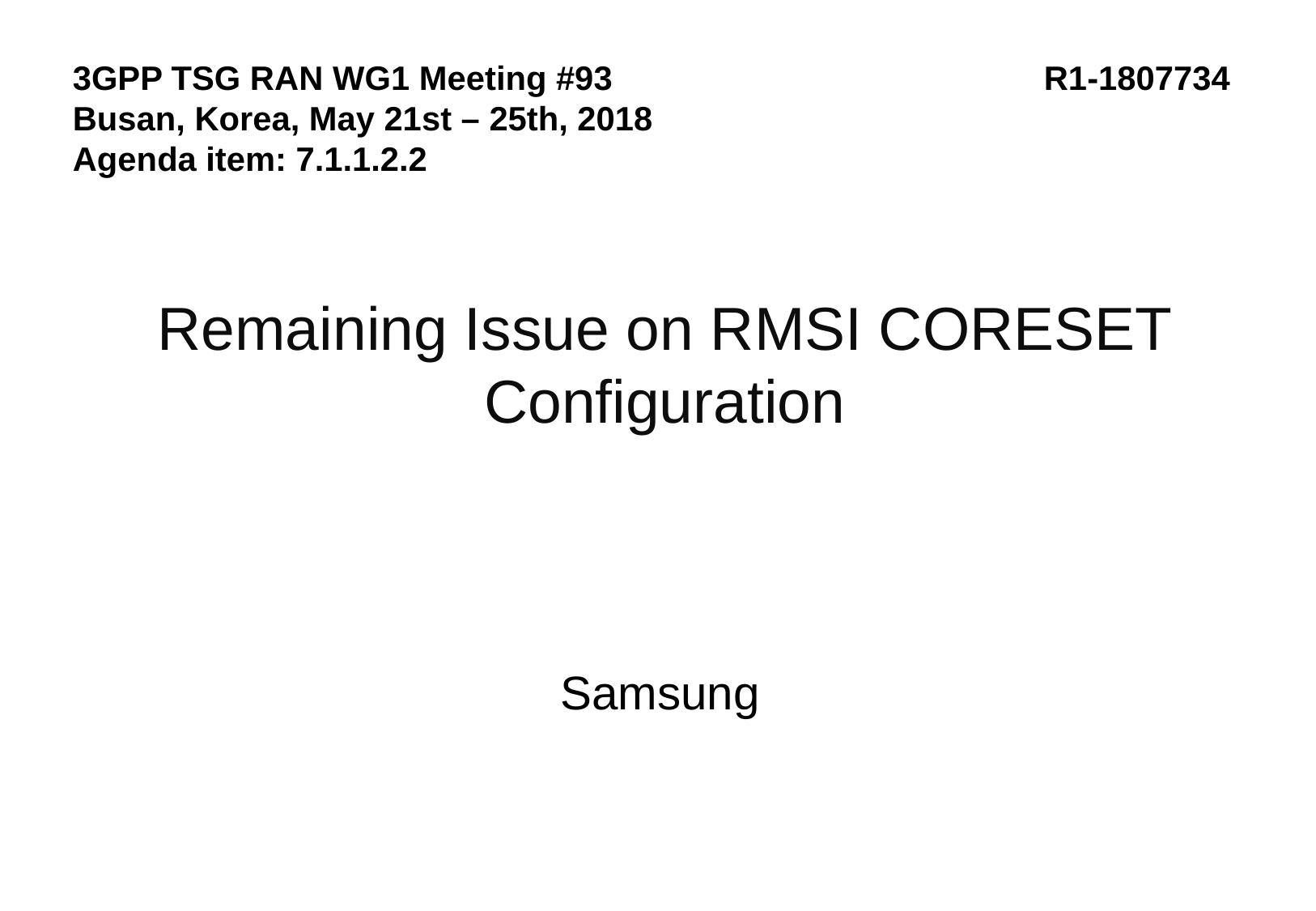

3GPP TSG RAN WG1 Meeting #93				R1-1807734
Busan, Korea, May 21st – 25th, 2018
Agenda item: 7.1.1.2.2
Remaining Issue on RMSI CORESET Configuration
Samsung